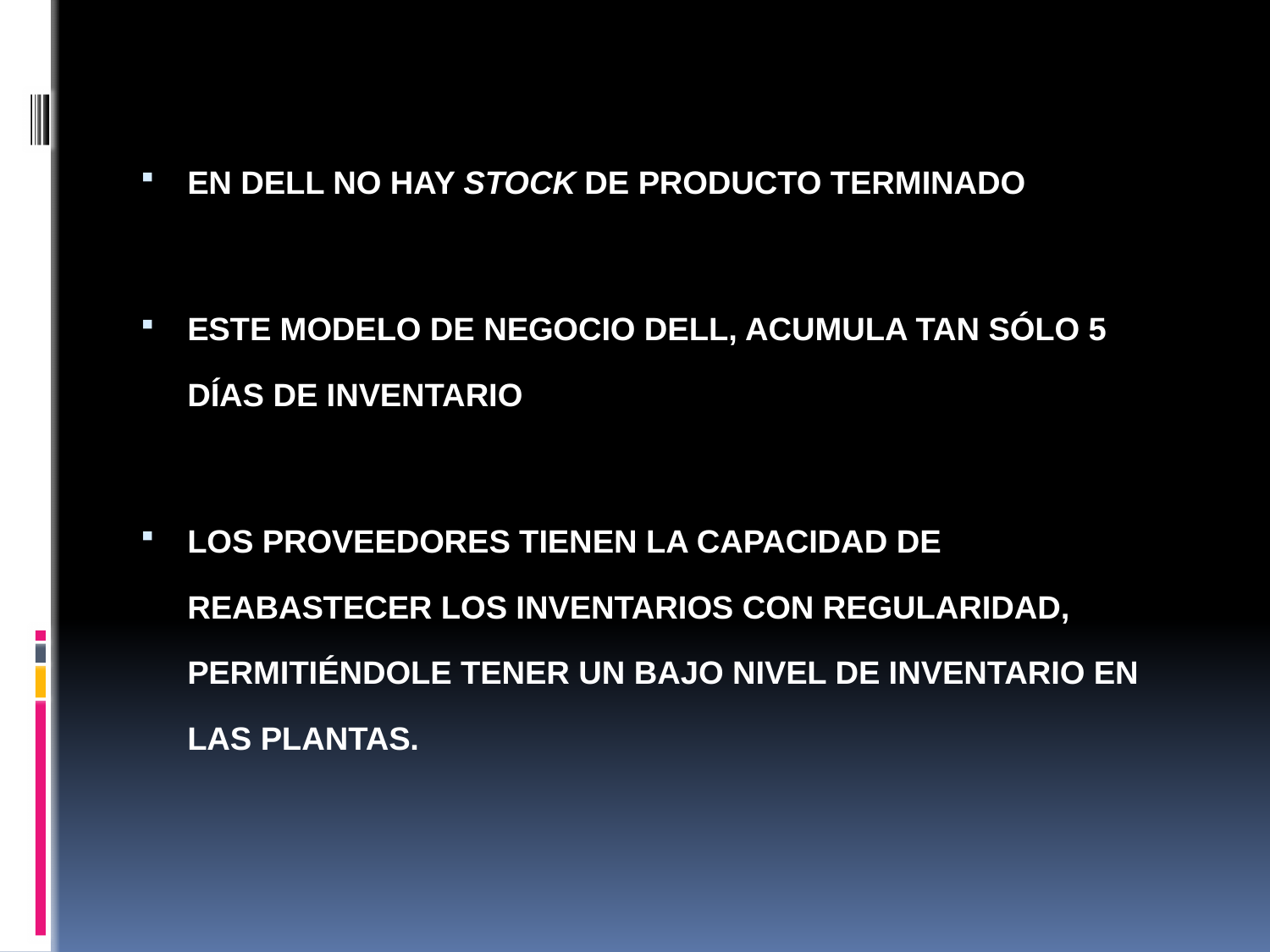

EN DELL NO HAY STOCK DE PRODUCTO TERMINADO

ESTE MODELO DE NEGOCIO DELL, ACUMULA TAN SÓLO 5 DÍAS DE INVENTARIO

LOS PROVEEDORES TIENEN LA CAPACIDAD DE REABASTECER LOS INVENTARIOS CON REGULARIDAD, PERMITIÉNDOLE TENER UN BAJO NIVEL DE INVENTARIO EN LAS PLANTAS.